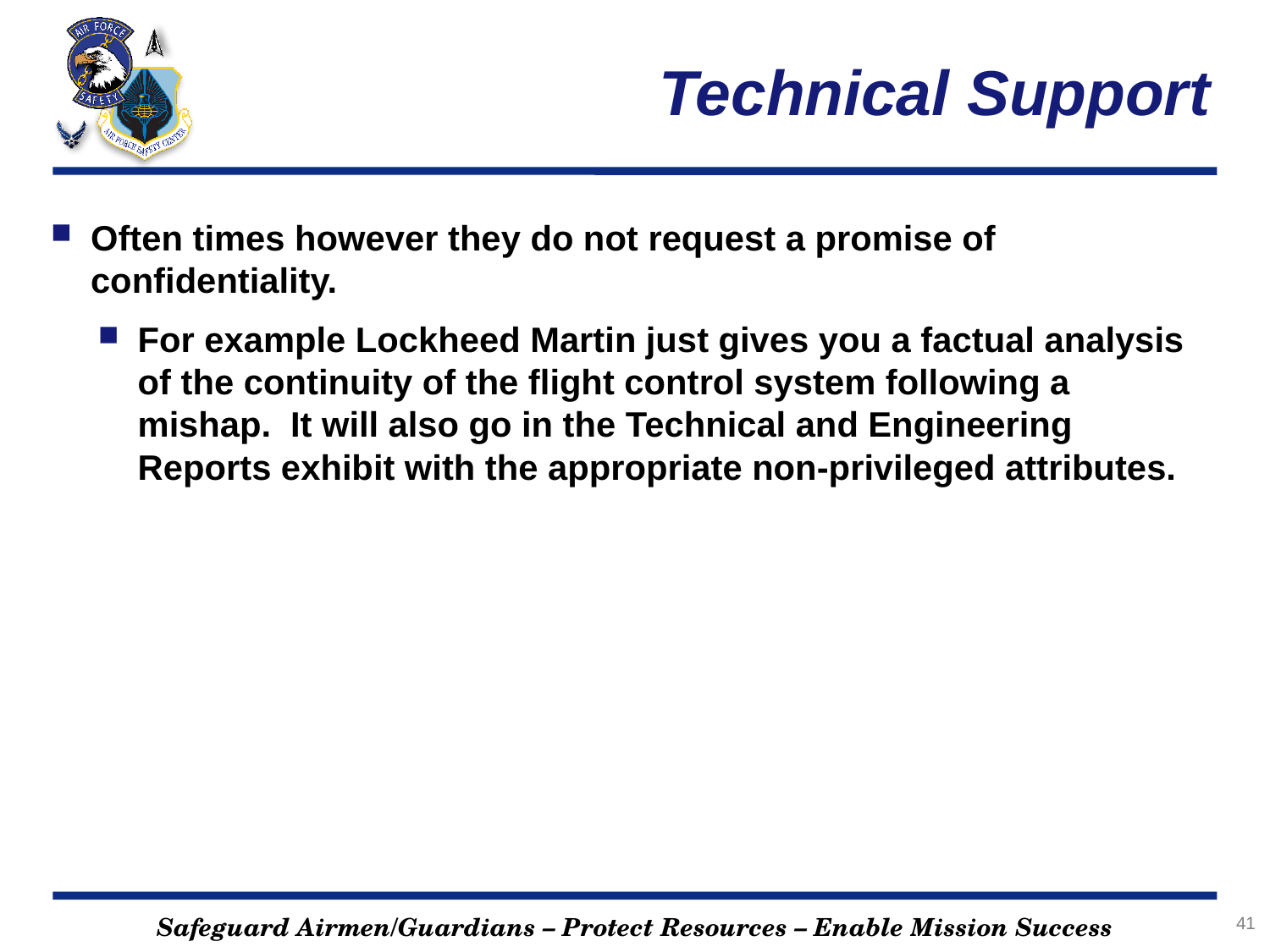

# Technical Support
Often times however they do not request a promise of confidentiality.
For example Lockheed Martin just gives you a factual analysis of the continuity of the flight control system following a mishap.  It will also go in the Technical and Engineering Reports exhibit with the appropriate non-privileged attributes.
41